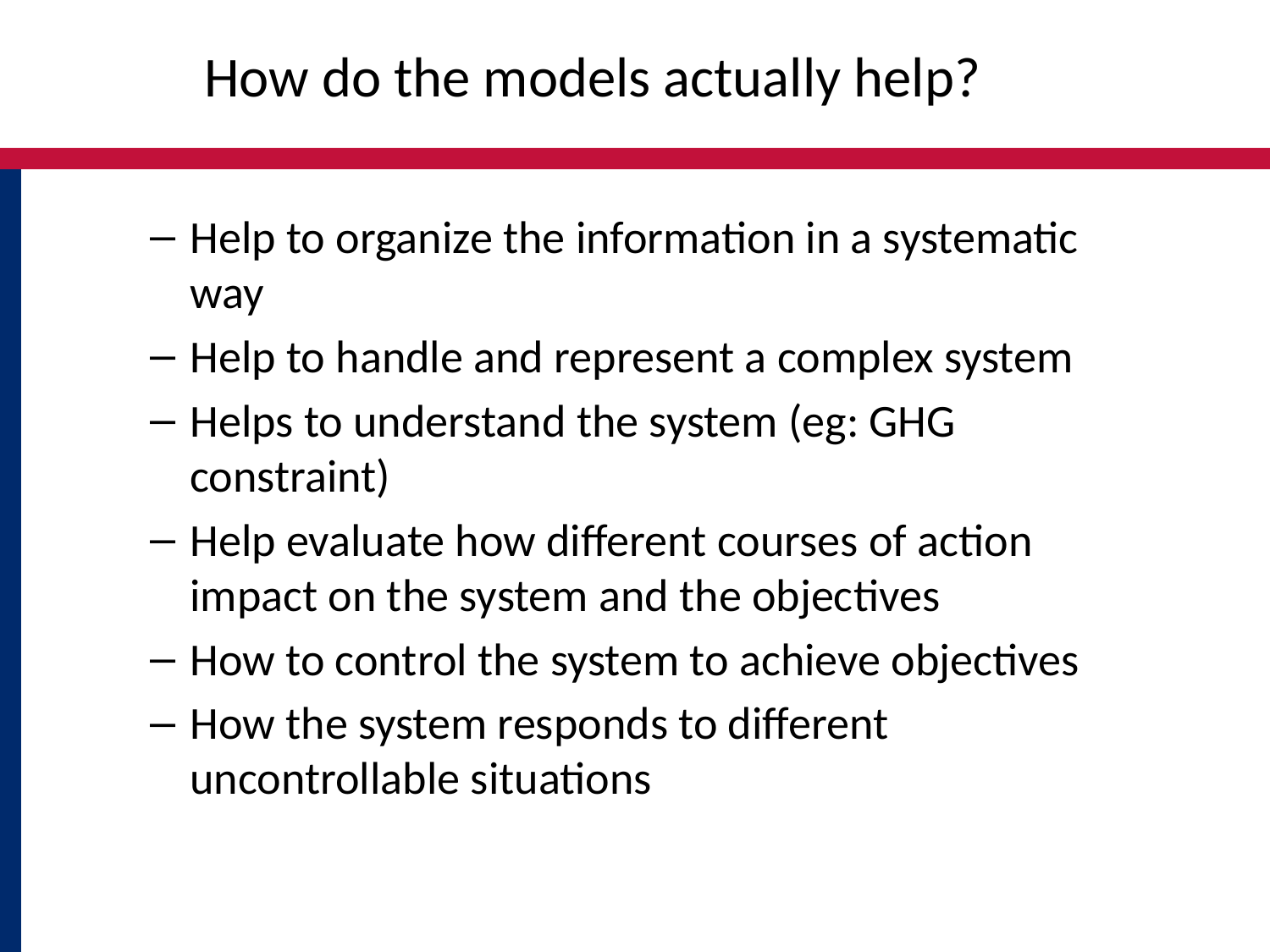

# How do the models actually help?
Help to organize the information in a systematic way
Help to handle and represent a complex system
Helps to understand the system (eg: GHG constraint)
Help evaluate how different courses of action impact on the system and the objectives
How to control the system to achieve objectives
How the system responds to different uncontrollable situations